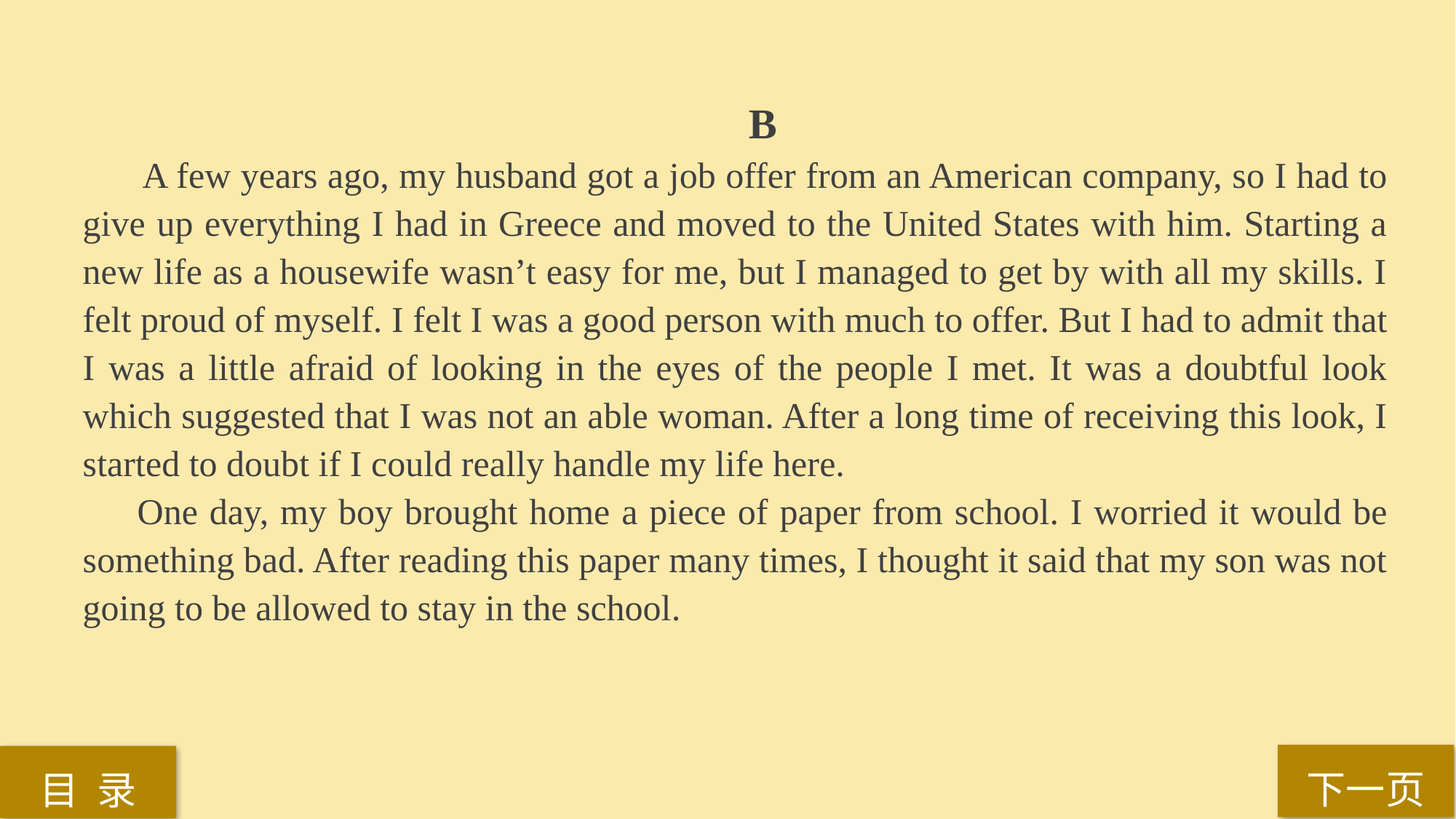

B
      A few years ago, my husband got a job offer from an American company, so I had to give up everything I had in Greece and moved to the United States with him. Starting a new life as a housewife wasn’t easy for me, but I managed to get by with all my skills. I felt proud of myself. I felt I was a good person with much to offer. But I had to admit that I was a little afraid of looking in the eyes of the people I met. It was a doubtful look which suggested that I was not an able woman. After a long time of receiving this look, I started to doubt if I could really handle my life here.
One day, my boy brought home a piece of paper from school. I worried it would be something bad. After reading this paper many times, I thought it said that my son was not going to be allowed to stay in the school.